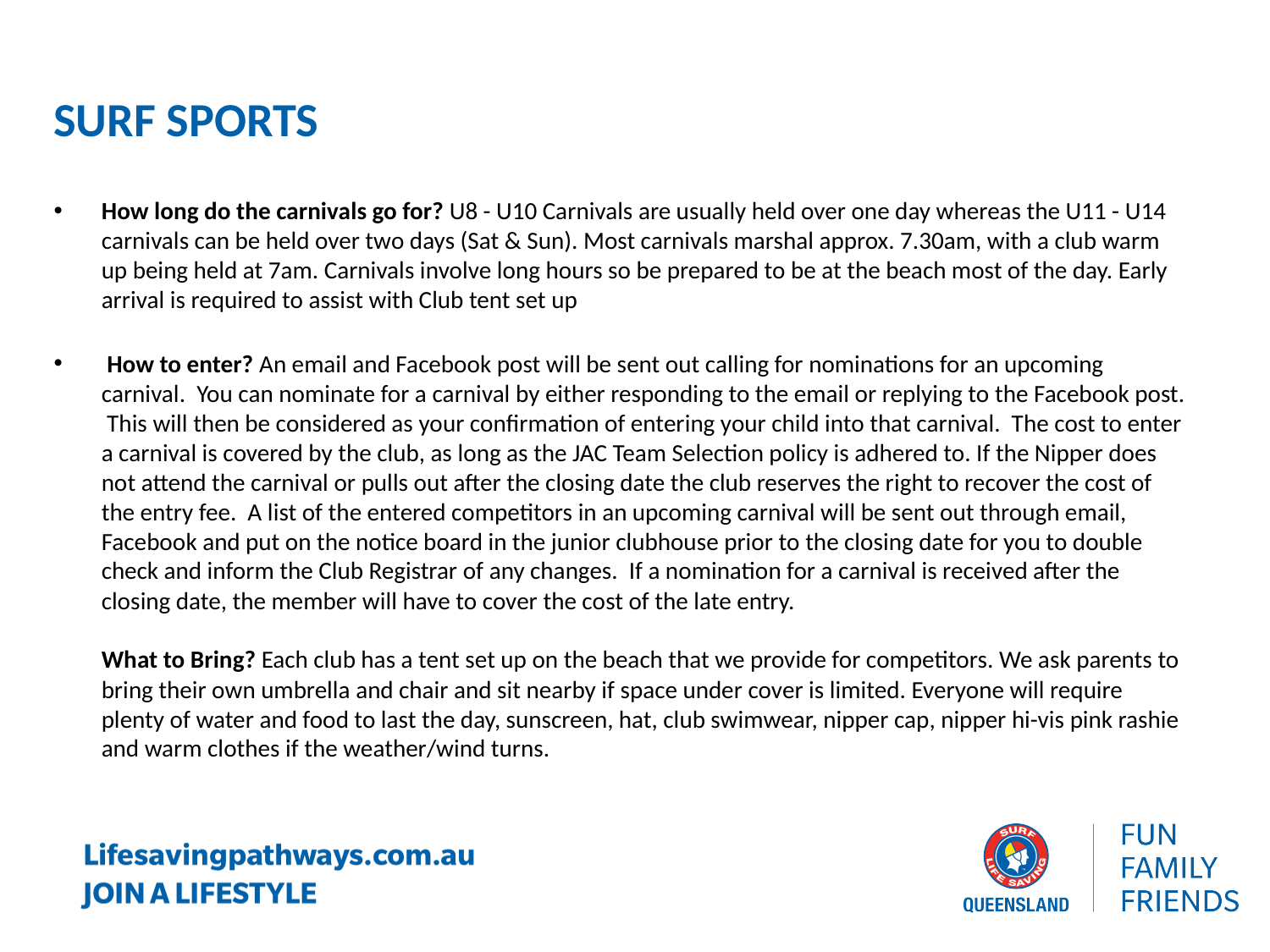

Surf sports
How long do the carnivals go for? U8 - U10 Carnivals are usually held over one day whereas the U11 - U14 carnivals can be held over two days (Sat & Sun). Most carnivals marshal approx. 7.30am, with a club warm up being held at 7am. Carnivals involve long hours so be prepared to be at the beach most of the day. Early arrival is required to assist with Club tent set up
 How to enter? An email and Facebook post will be sent out calling for nominations for an upcoming carnival.  You can nominate for a carnival by either responding to the email or replying to the Facebook post.  This will then be considered as your confirmation of entering your child into that carnival.  The cost to enter a carnival is covered by the club, as long as the JAC Team Selection policy is adhered to. If the Nipper does not attend the carnival or pulls out after the closing date the club reserves the right to recover the cost of the entry fee.  A list of the entered competitors in an upcoming carnival will be sent out through email, Facebook and put on the notice board in the junior clubhouse prior to the closing date for you to double check and inform the Club Registrar of any changes.  If a nomination for a carnival is received after the closing date, the member will have to cover the cost of the late entry.
What to Bring? Each club has a tent set up on the beach that we provide for competitors. We ask parents to bring their own umbrella and chair and sit nearby if space under cover is limited. Everyone will require plenty of water and food to last the day, sunscreen, hat, club swimwear, nipper cap, nipper hi-vis pink rashie and warm clothes if the weather/wind turns.